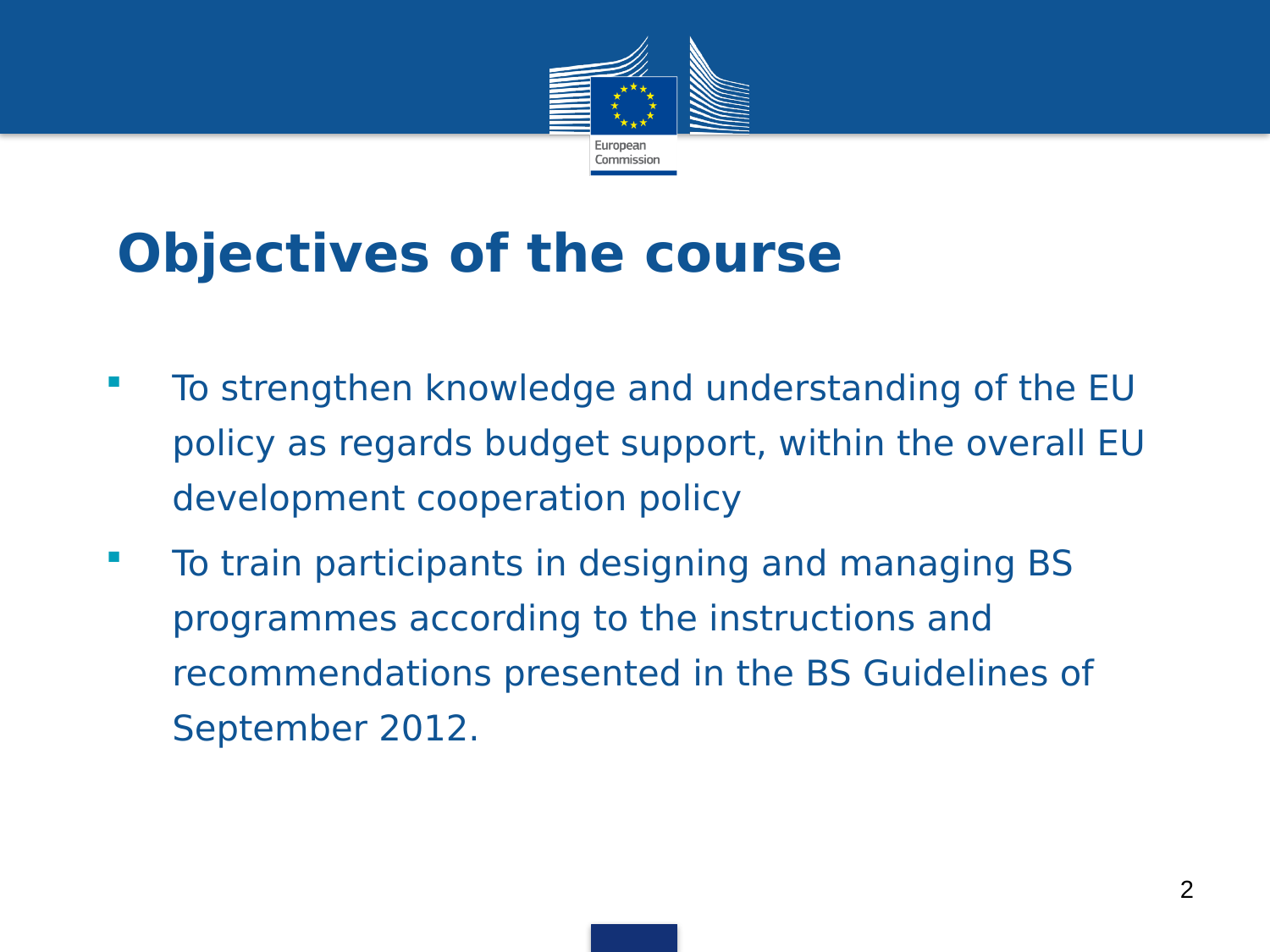

# Objectives of the course
To strengthen knowledge and understanding of the EU policy as regards budget support, within the overall EU development cooperation policy
To train participants in designing and managing BS programmes according to the instructions and recommendations presented in the BS Guidelines of September 2012.

2